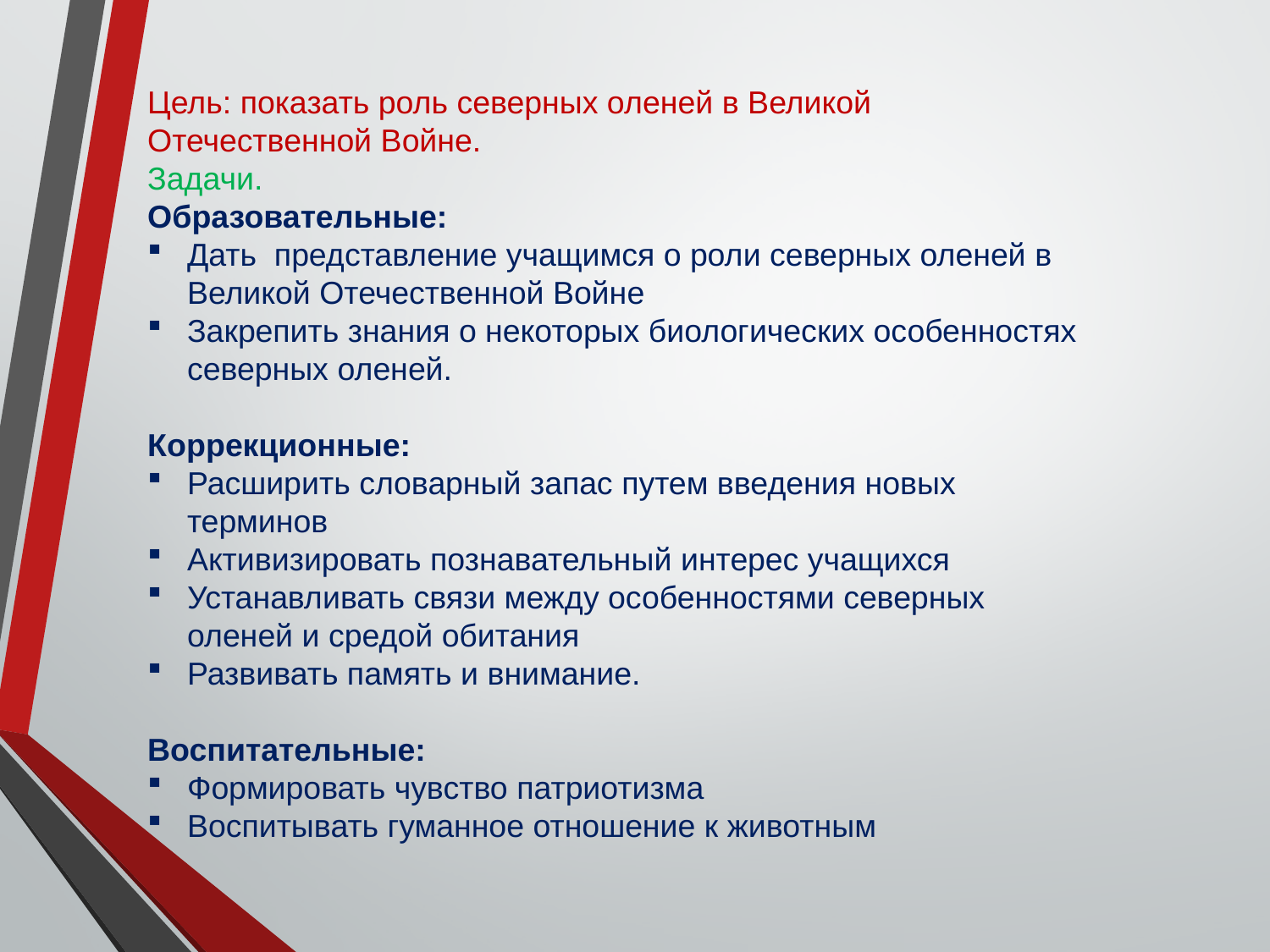

Цель: показать роль северных оленей в Великой Отечественной Войне.
Задачи.
Образовательные:
Дать  представление учащимся о роли северных оленей в Великой Отечественной Войне
Закрепить знания о некоторых биологических особенностях северных оленей.

Коррекционные:
Расширить словарный запас путем введения новых терминов
Активизировать познавательный интерес учащихся
Устанавливать связи между особенностями северных оленей и средой обитания
Развивать память и внимание.

Воспитательные:
Формировать чувство патриотизма
Воспитывать гуманное отношение к животным